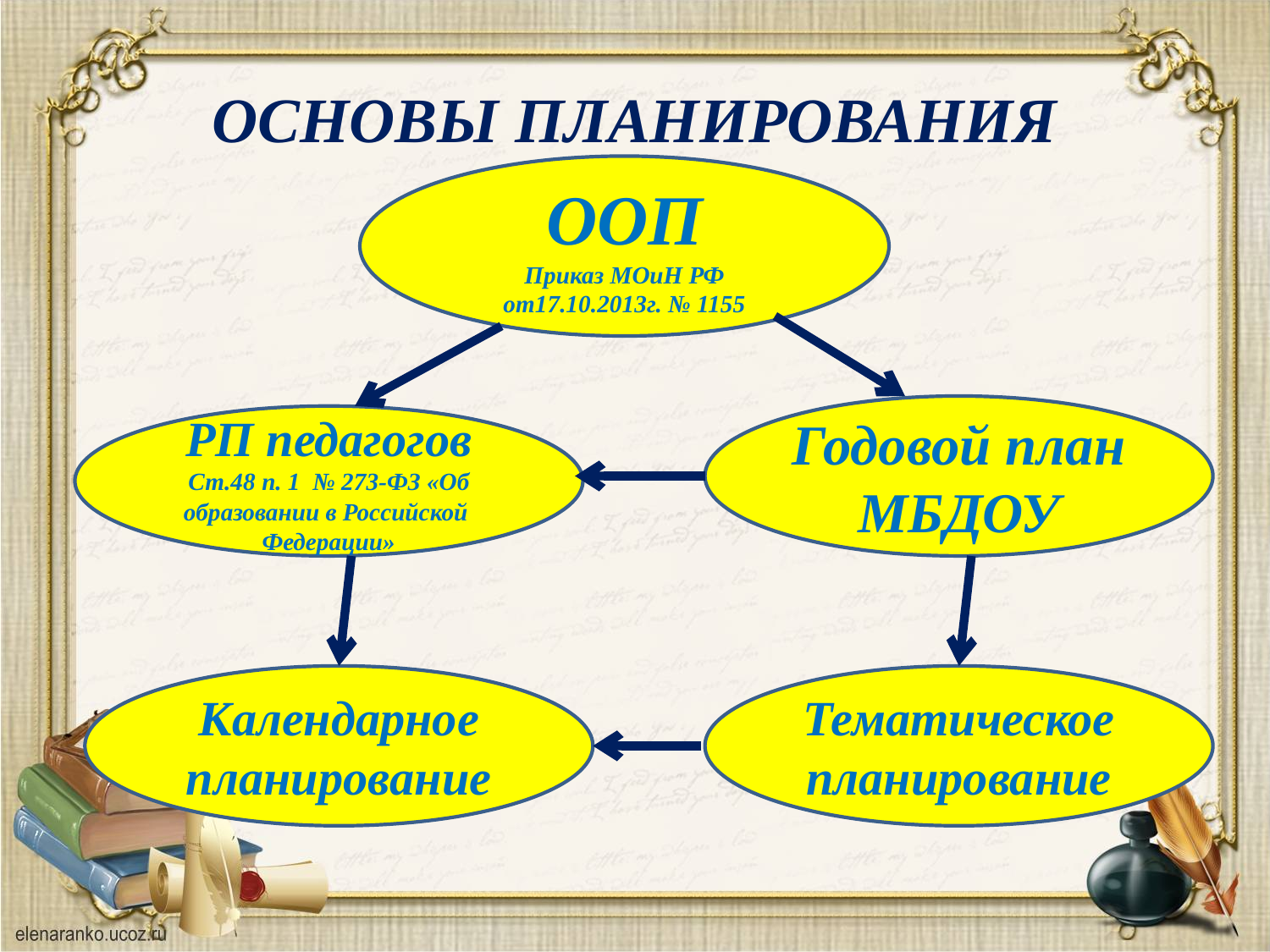

# ОСНОВЫ ПЛАНИРОВАНИЯ
ООП
Приказ МОиН РФ от17.10.2013г. № 1155
Годовой план МБДОУ
РП педагогов
Ст.48 п. 1  № 273-ФЗ «Об образовании в Российской  Федерации»
Календарное планирование
Тематическое планирование